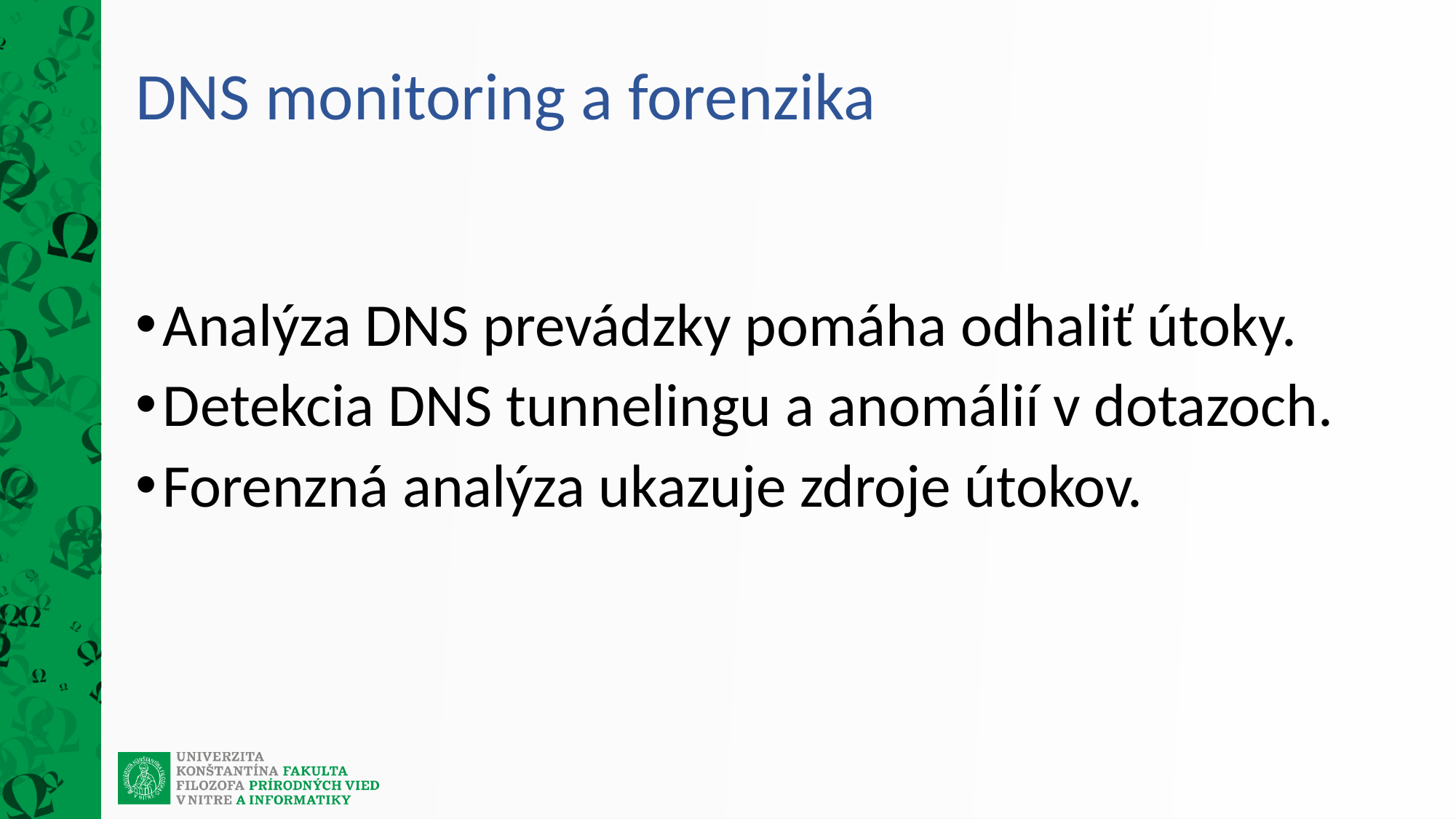

# DNS monitoring a forenzika

Analýza DNS prevádzky pomáha odhaliť útoky.
Detekcia DNS tunnelingu a anomálií v dotazoch.
Forenzná analýza ukazuje zdroje útokov.